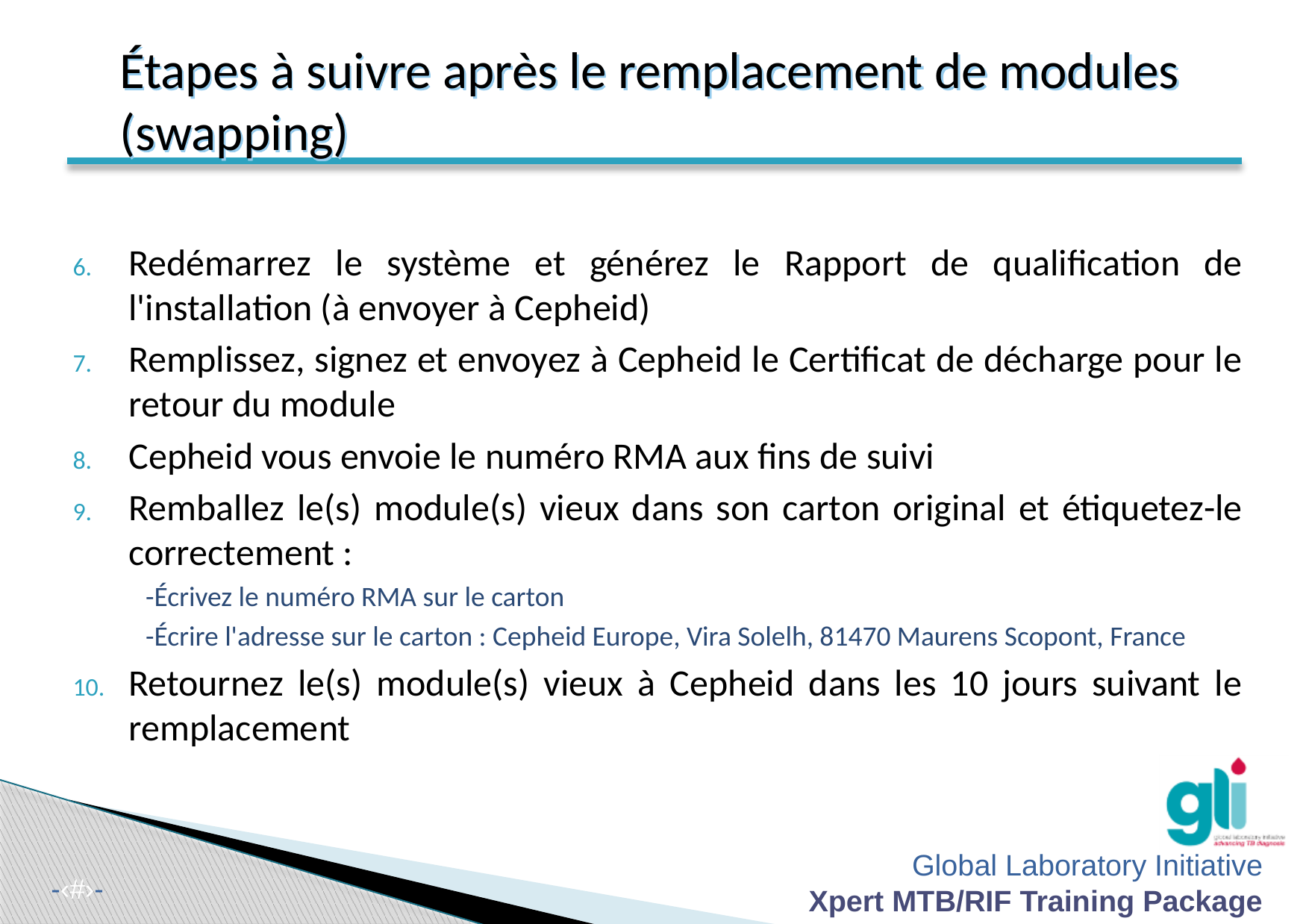

# Étapes à suivre après le remplacement de modules (swapping)
Redémarrez le système et générez le Rapport de qualification de l'installation (à envoyer à Cepheid)
Remplissez, signez et envoyez à Cepheid le Certificat de décharge pour le retour du module
Cepheid vous envoie le numéro RMA aux fins de suivi
Remballez le(s) module(s) vieux dans son carton original et étiquetez-le correctement :
-Écrivez le numéro RMA sur le carton
-Écrire l'adresse sur le carton : Cepheid Europe, Vira Solelh, 81470 Maurens Scopont, France
Retournez le(s) module(s) vieux à Cepheid dans les 10 jours suivant le remplacement